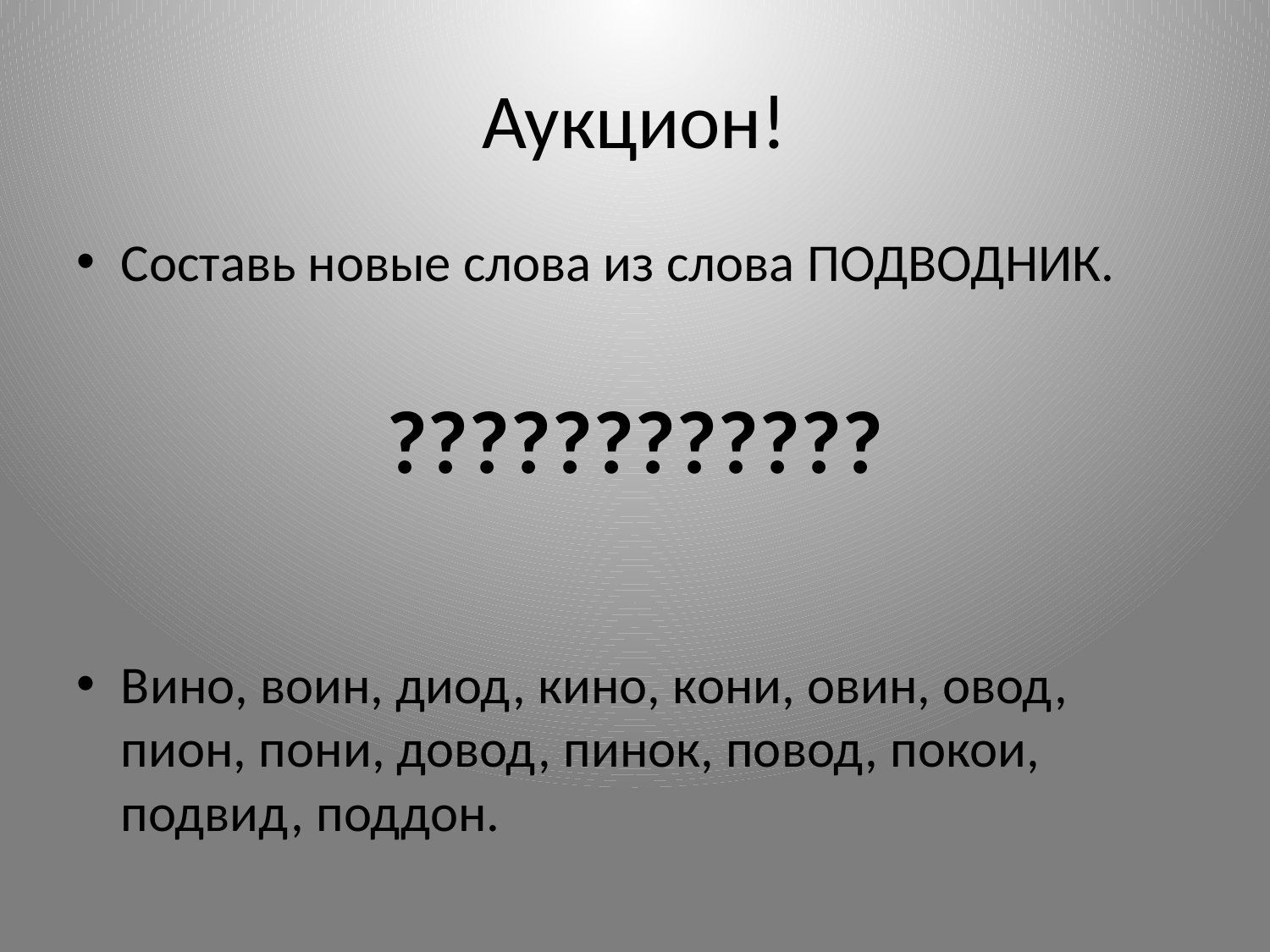

# Аукцион!
Составь новые слова из слова ПОДВОДНИК.

????????????

Вино, воин, диод, кино, кони, овин, овод, пион, пони, довод, пинок, повод, покои, подвид, поддон.